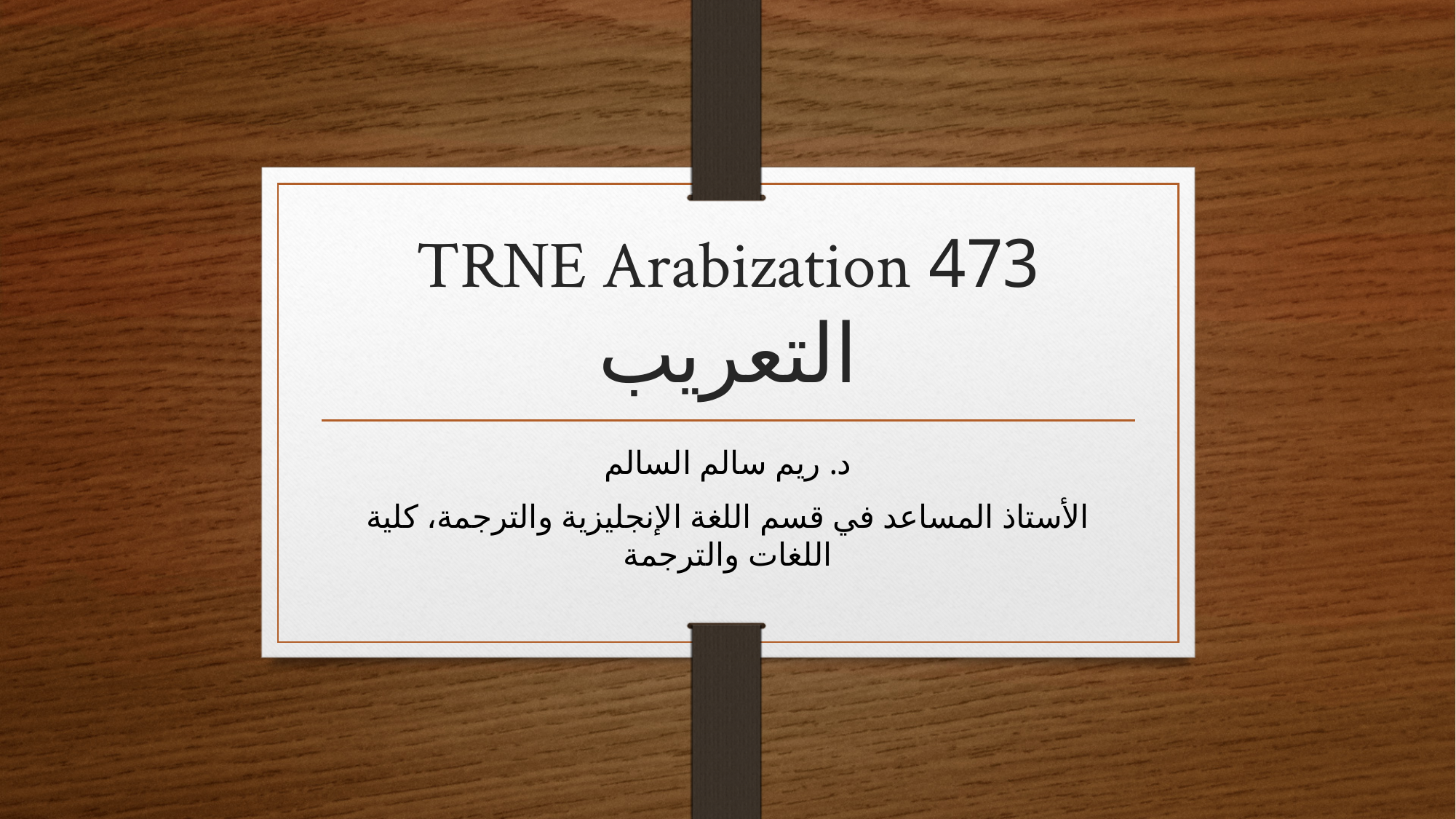

# 473 TRNE Arabization التعريب
د. ريم سالم السالم
الأستاذ المساعد في قسم اللغة الإنجليزية والترجمة، كلية اللغات والترجمة